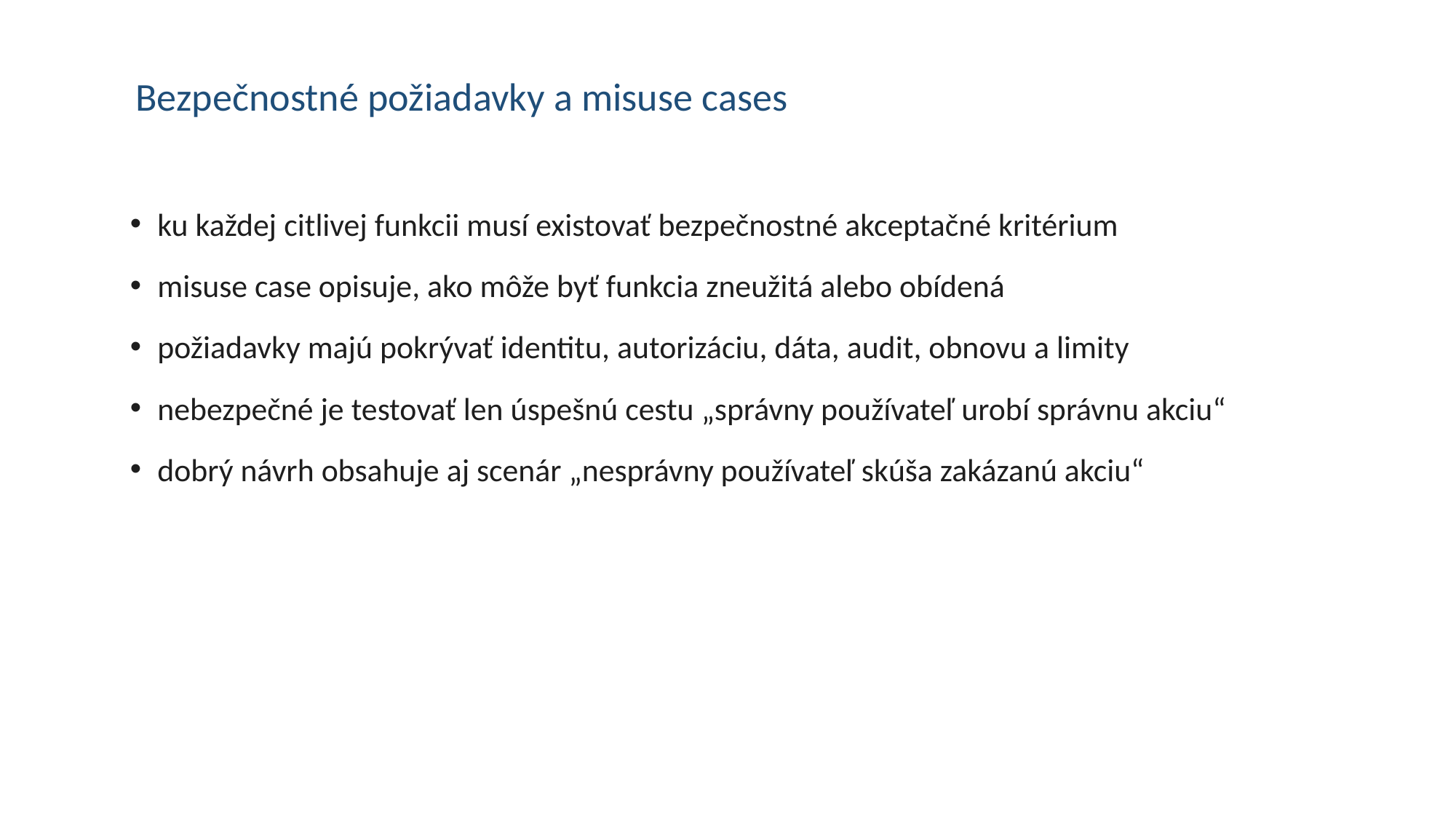

# Bezpečnostné požiadavky a misuse cases
ku každej citlivej funkcii musí existovať bezpečnostné akceptačné kritérium
misuse case opisuje, ako môže byť funkcia zneužitá alebo obídená
požiadavky majú pokrývať identitu, autorizáciu, dáta, audit, obnovu a limity
nebezpečné je testovať len úspešnú cestu „správny používateľ urobí správnu akciu“
dobrý návrh obsahuje aj scenár „nesprávny používateľ skúša zakázanú akciu“